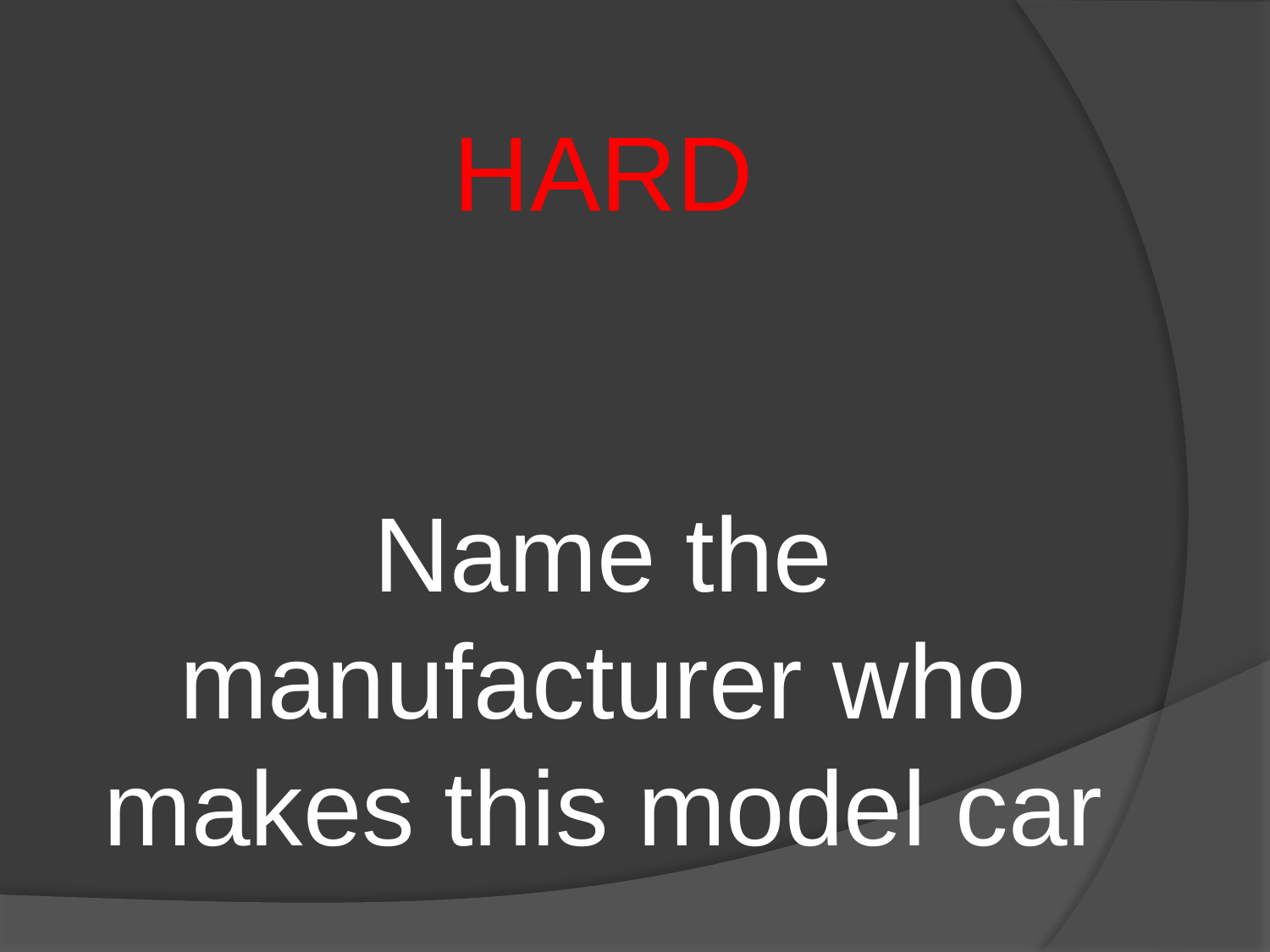

# HARD Name the manufacturer who makes this model car